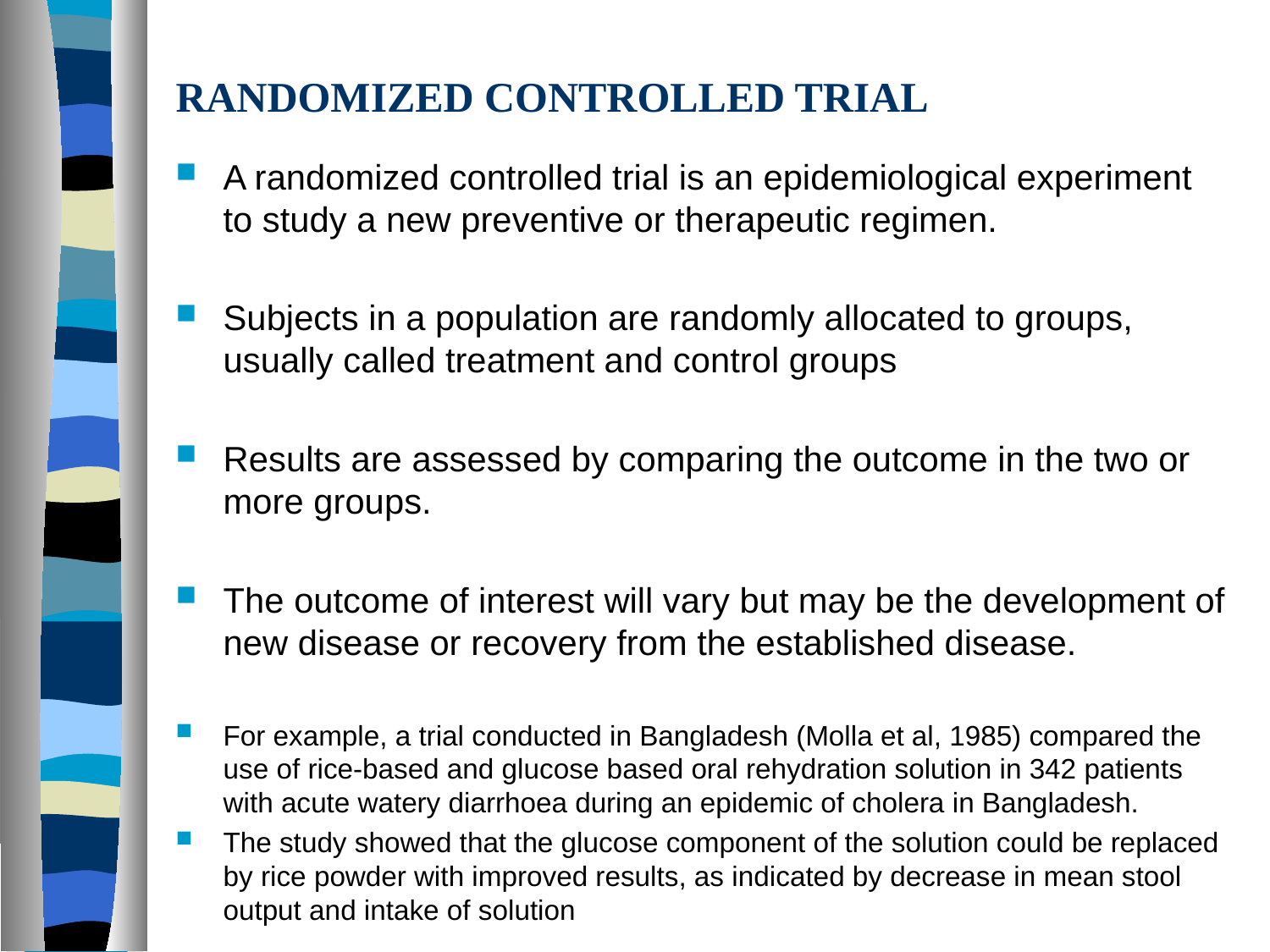

# RANDOMIZED CONTROLLED TRIAL
A randomized controlled trial is an epidemiological experiment to study a new preventive or therapeutic regimen.

Subjects in a population are randomly allocated to groups, usually called treatment and control groups

Results are assessed by comparing the outcome in the two or more groups.

The outcome of interest will vary but may be the development of new disease or recovery from the established disease.

For example, a trial conducted in Bangladesh (Molla et al, 1985) compared the use of rice-based and glucose based oral rehydration solution in 342 patients with acute watery diarrhoea during an epidemic of cholera in Bangladesh.
The study showed that the glucose component of the solution could be replaced by rice powder with improved results, as indicated by decrease in mean stool output and intake of solution